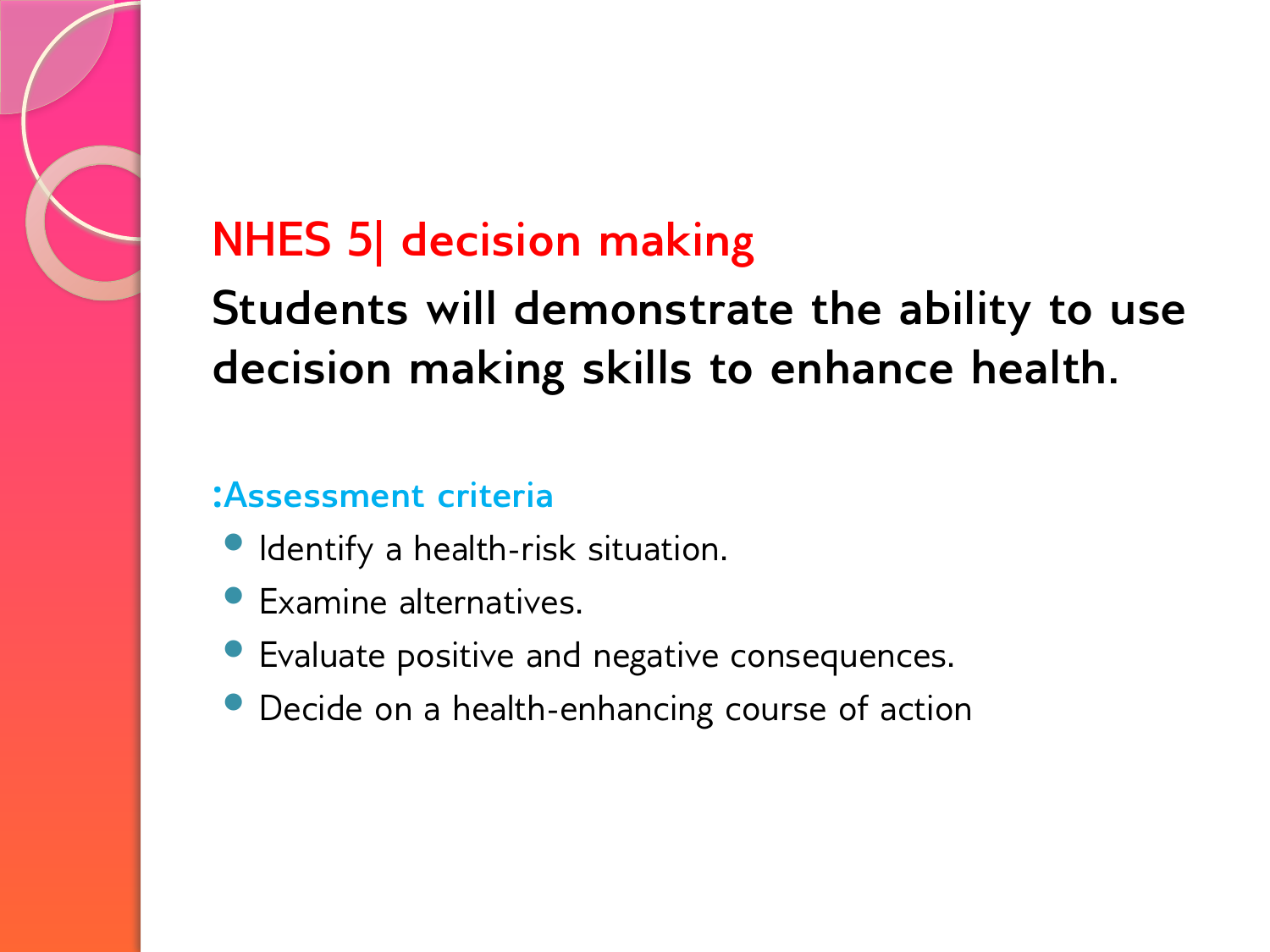

NHES 5| decision making
Students will demonstrate the ability to use decision making skills to enhance health.

Assessment criteria:
Identify a health-risk situation.
Examine alternatives.
Evaluate positive and negative consequences.
Decide on a health-enhancing course of action